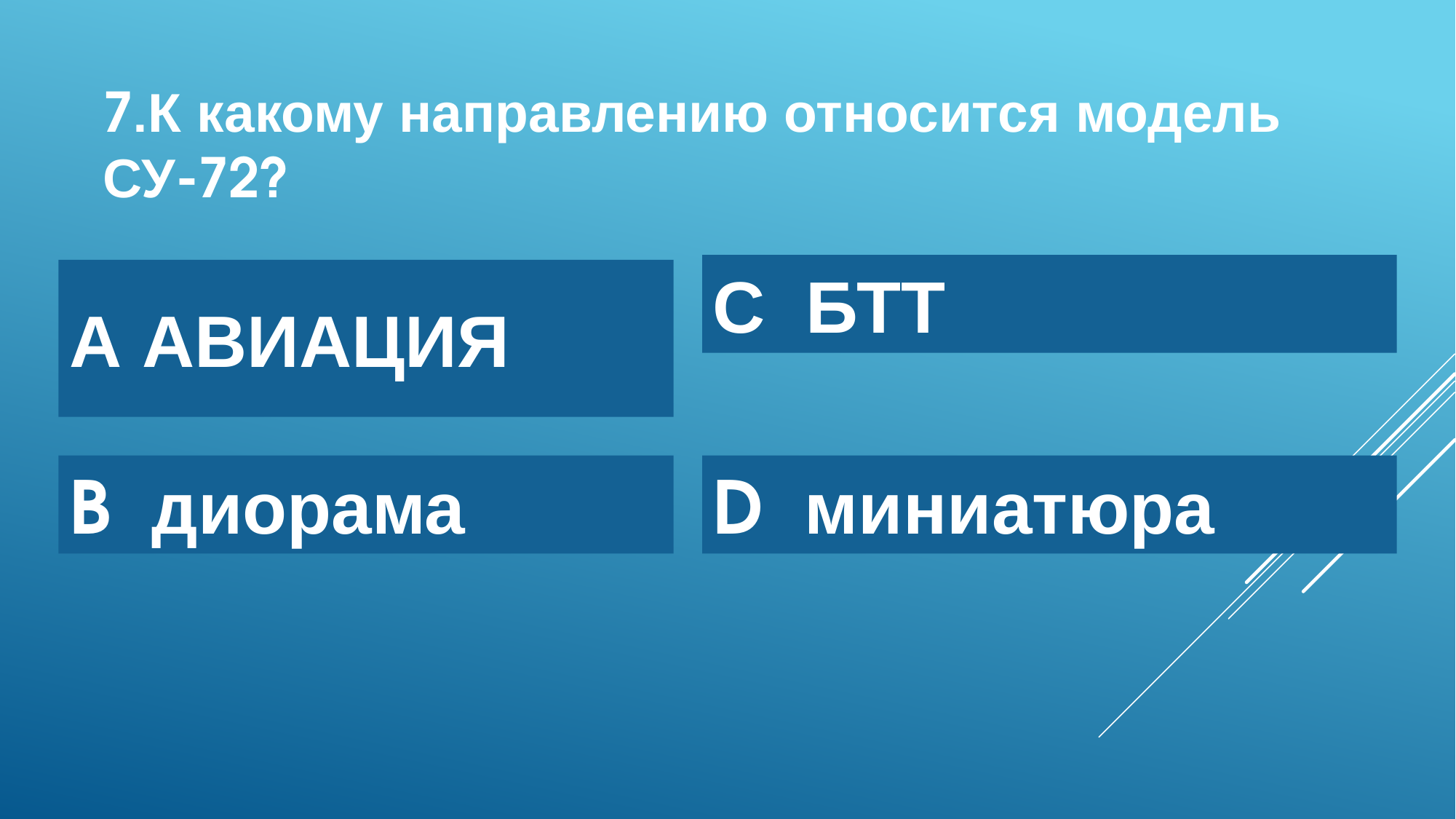

7.К какому направлению относится модель СУ-72?
С  БТТ
# А авиация
B  диорама
D  миниатюра